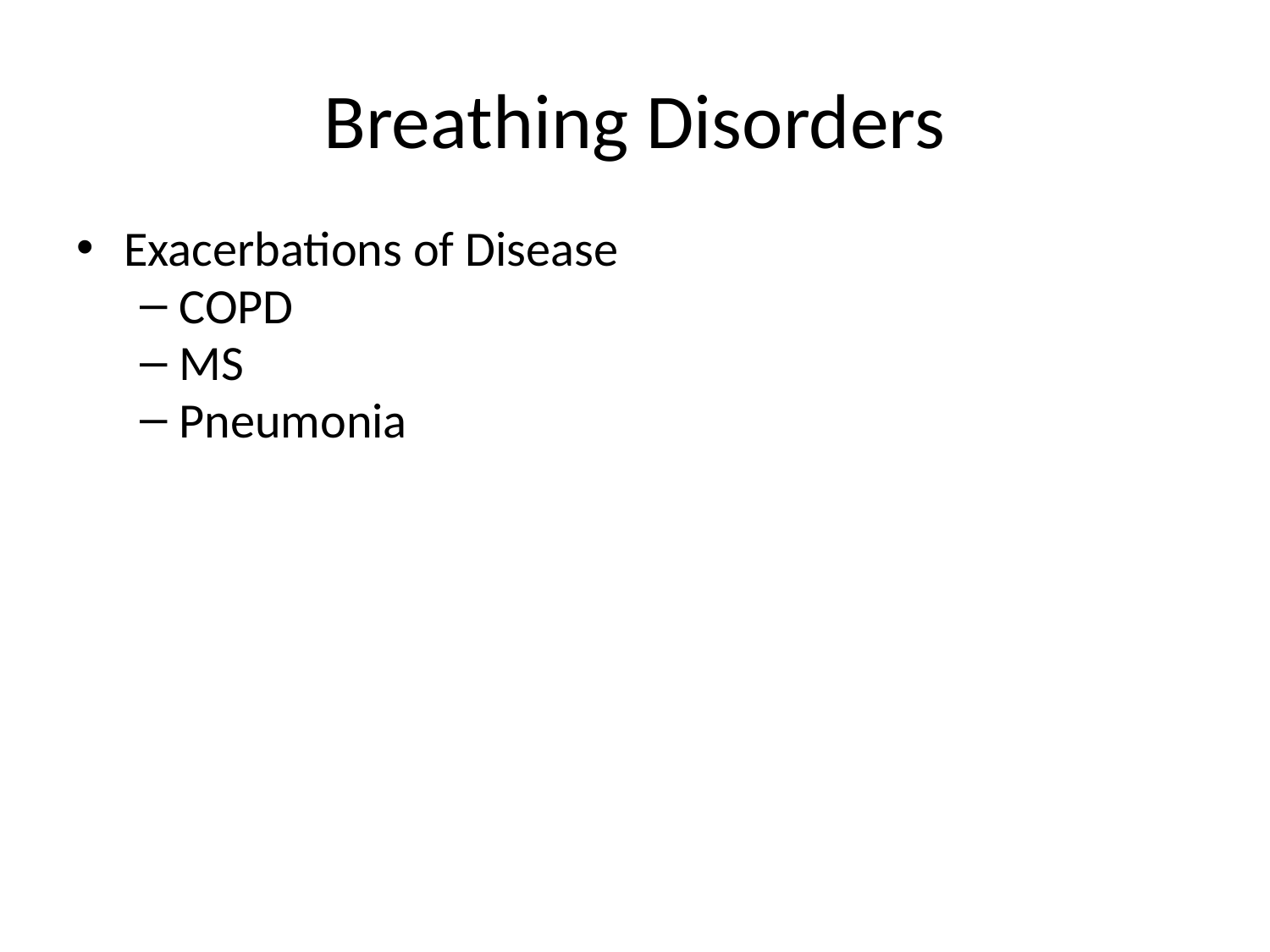

# Breathing Disorders
Exacerbations of Disease
COPD
MS
Pneumonia